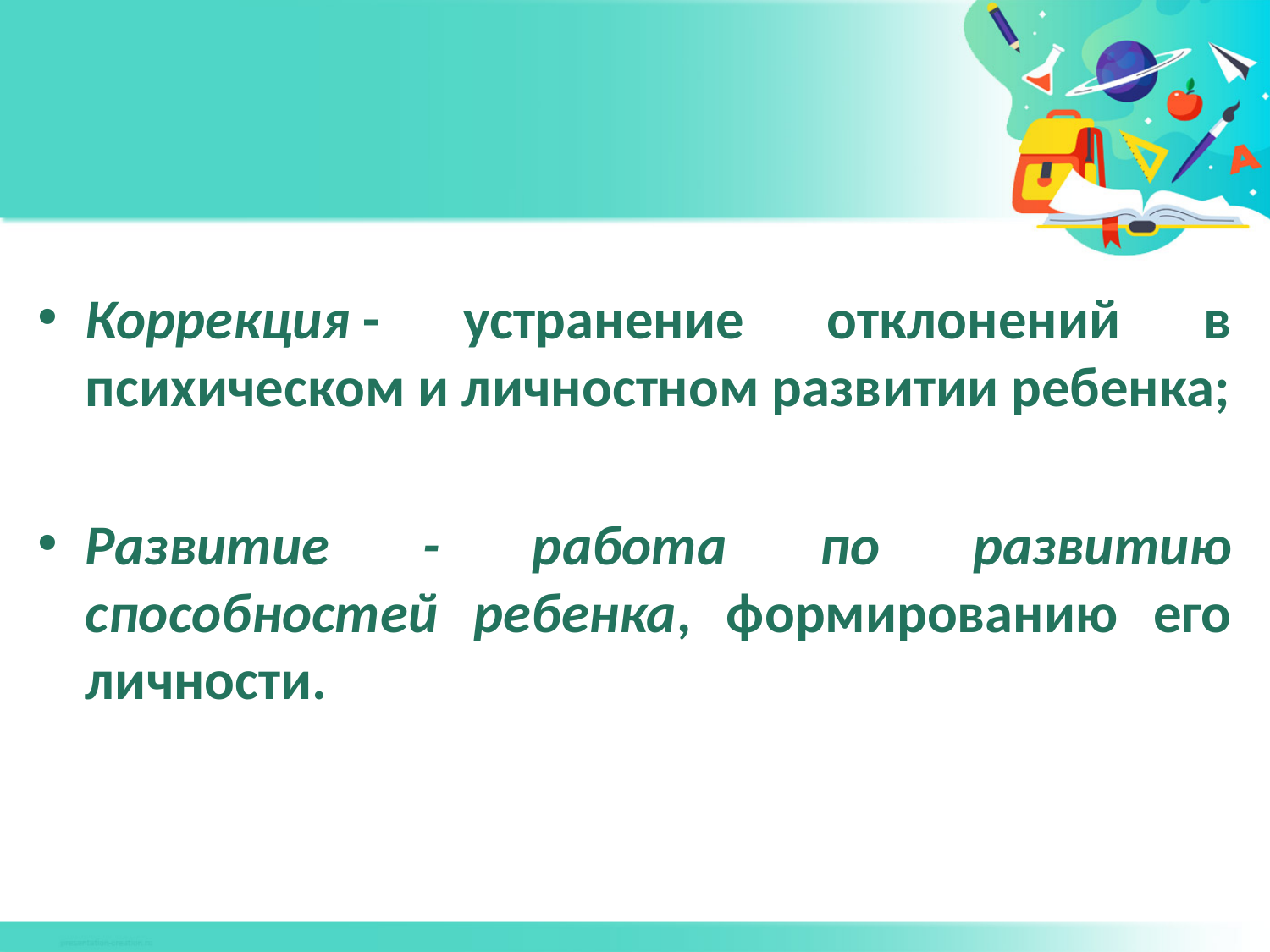

#
Коррекция - устранение отклонений в психическом и личностном развитии ребенка;

Развитие - работа по развитию способностей ребенка, формированию его личности.